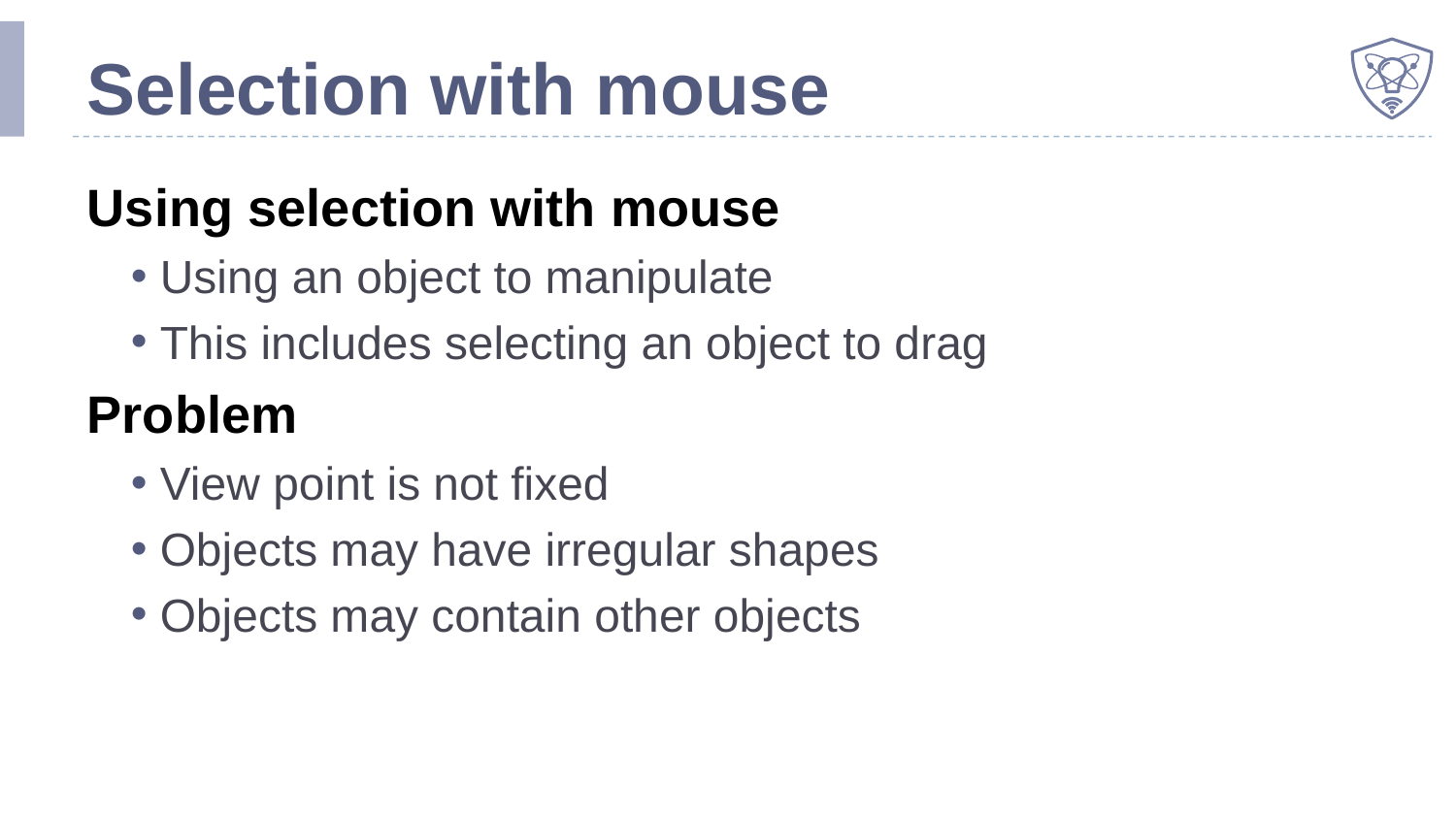

# Selection with mouse
Using selection with mouse
Using an object to manipulate
This includes selecting an object to drag
Problem
View point is not fixed
Objects may have irregular shapes
Objects may contain other objects